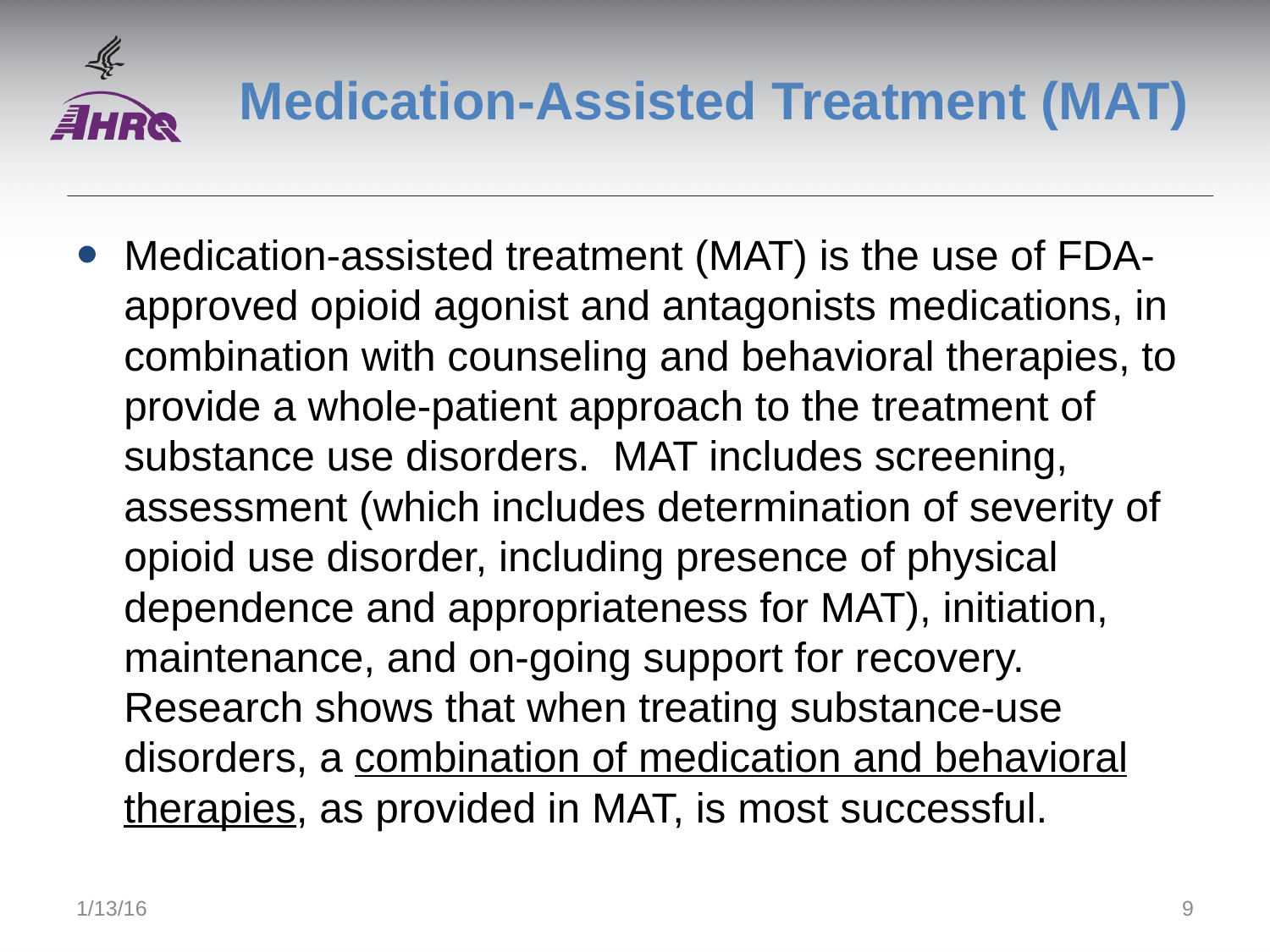

# Medication-Assisted Treatment (MAT)
Medication-assisted treatment (MAT) is the use of FDA-approved opioid agonist and antagonists medications, in combination with counseling and behavioral therapies, to provide a whole-patient approach to the treatment of substance use disorders.  MAT includes screening, assessment (which includes determination of severity of opioid use disorder, including presence of physical dependence and appropriateness for MAT), initiation, maintenance, and on-going support for recovery.  Research shows that when treating substance-use disorders, a combination of medication and behavioral therapies, as provided in MAT, is most successful.
1/13/16
9